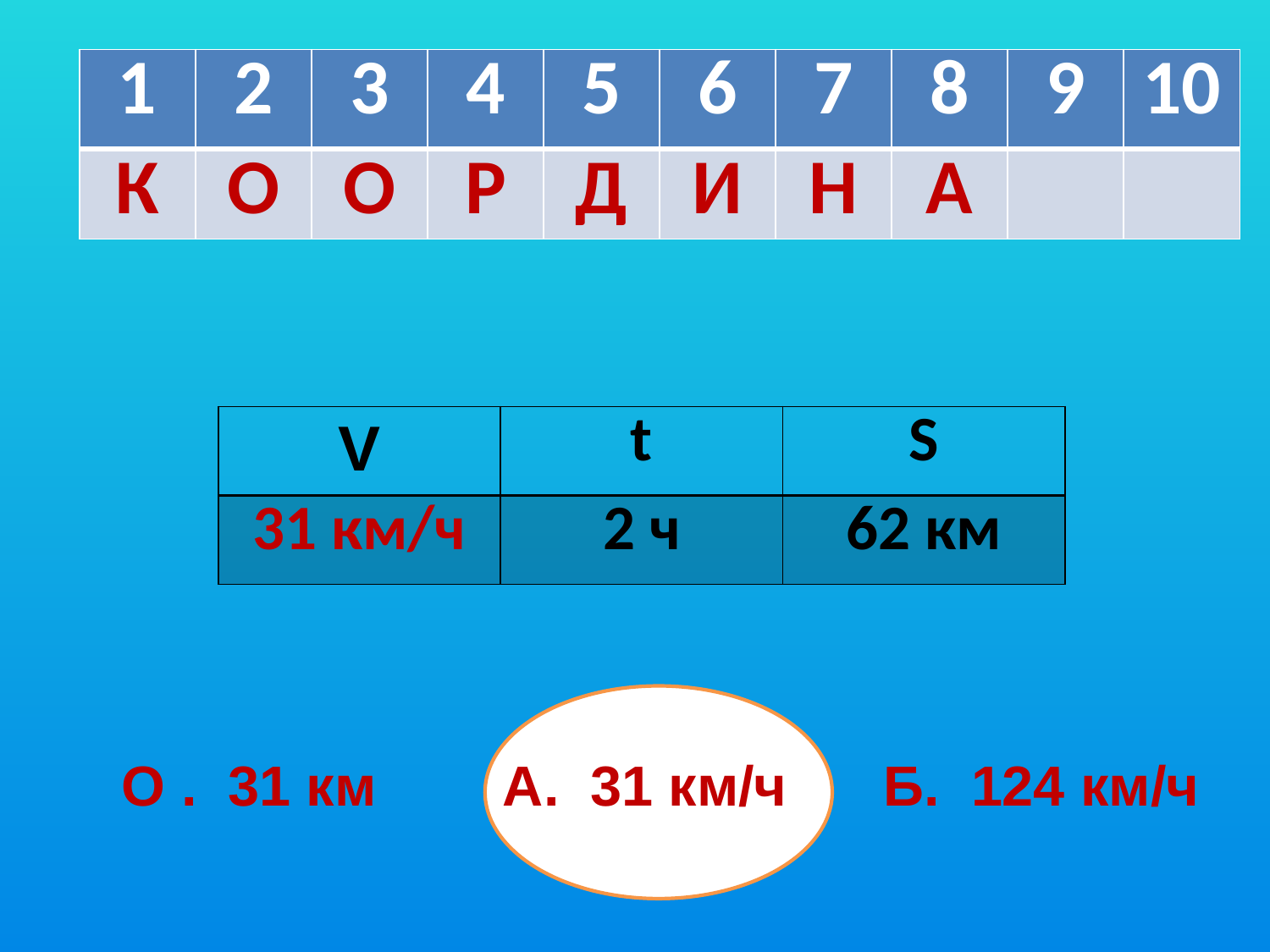

| 1 | 2 | 3 | 4 | 5 | 6 | 7 | 8 | 9 | 10 |
| --- | --- | --- | --- | --- | --- | --- | --- | --- | --- |
| К | О | О | Р | Д | И | Н | А |  |  |
| V | t | S |
| --- | --- | --- |
| 31 км/ч | 2 ч | 62 км |

О .  31 км	А.  31 км/ч	Б.  124 км/ч